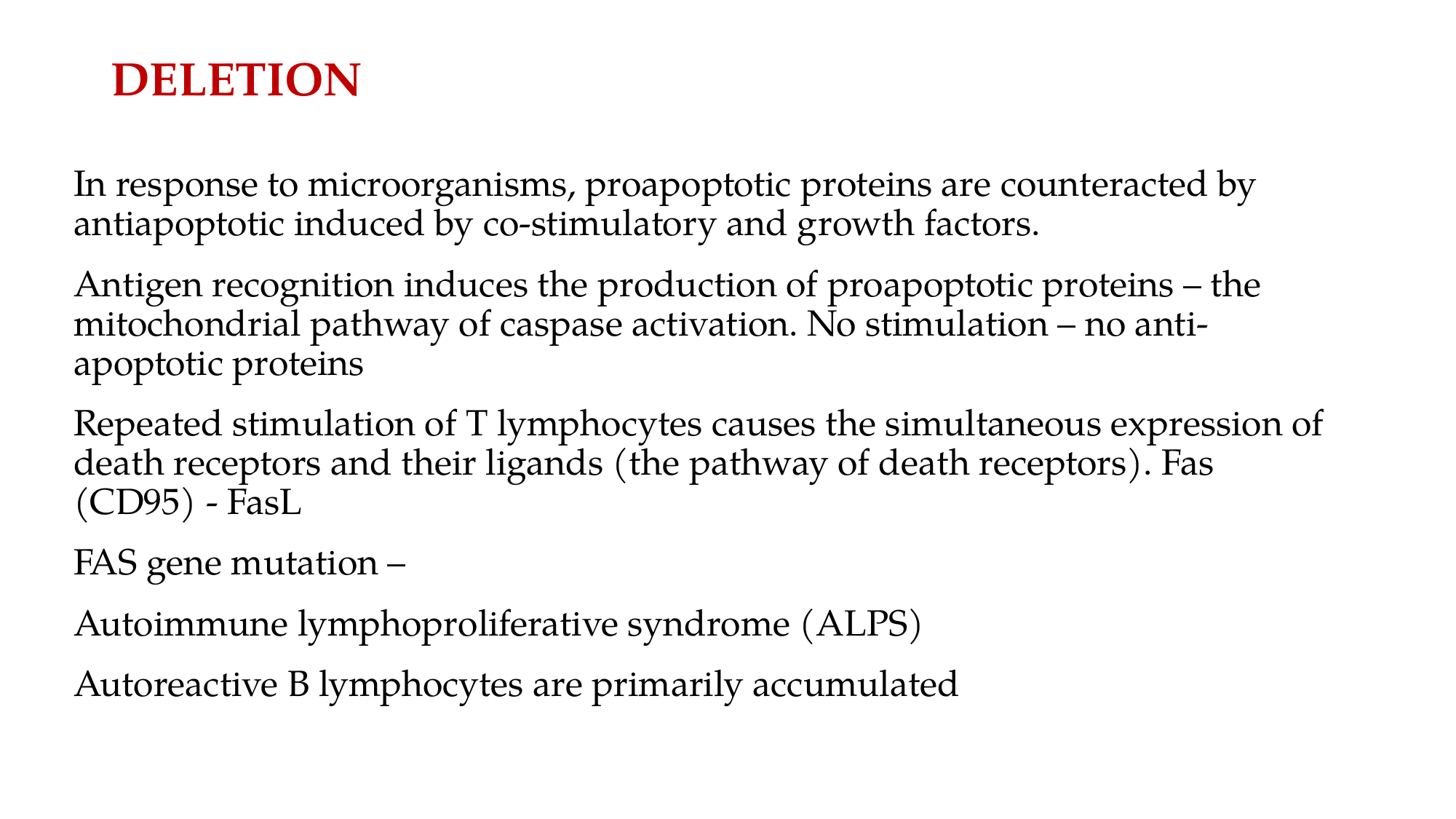

# DELETION

In response to microorganisms, proapoptotic proteins are counteracted by antiapoptotic induced by co-stimulatory and growth factors.
Antigen recognition induces the production of proapoptotic proteins – the mitochondrial pathway of caspase activation. No stimulation – no anti-apoptotic proteins
Repeated stimulation of T lymphocytes causes the simultaneous expression of death receptors and their ligands (the pathway of death receptors). Fas (CD95) - FasL
FAS gene mutation –
Autoimmune lymphoproliferative syndrome (ALPS)
Autoreactive B lymphocytes are primarily accumulated